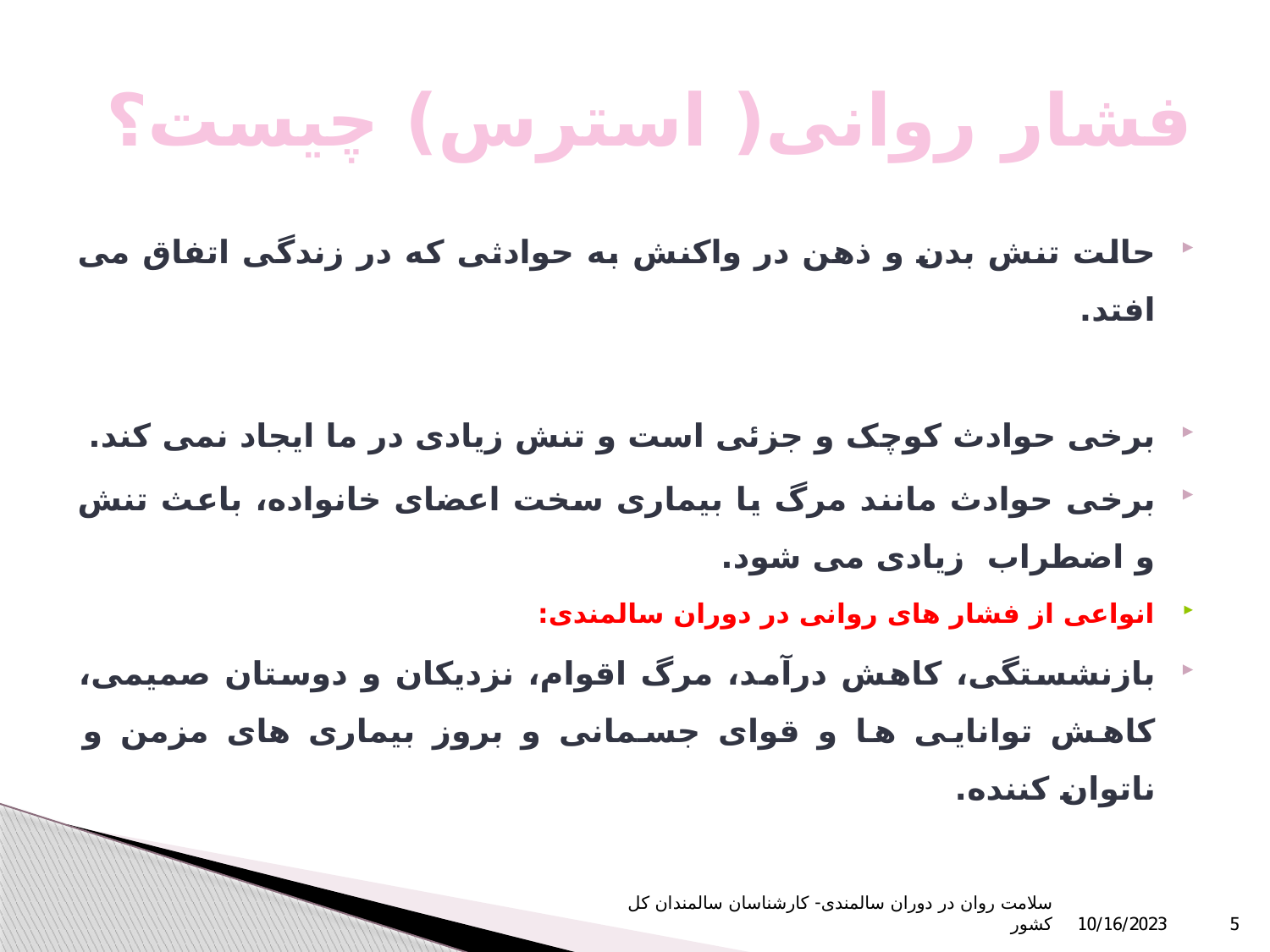

# فشار روانی( استرس) چیست؟
حالت تنش بدن و ذهن در واکنش به حوادثی که در زندگی اتفاق می افتد.

برخی حوادث کوچک و جزئی است و تنش زیادی در ما ایجاد نمی کند.
برخی حوادث مانند مرگ یا بیماری سخت اعضای خانواده، باعث تنش و اضطراب  زیادی می شود.
انواعی از فشار های روانی در دوران سالمندی:
بازنشستگی، کاهش درآمد، مرگ اقوام، نزدیکان و دوستان صمیمی، کاهش توانایی ها و قوای جسمانی و بروز بیماری های مزمن و ناتوان کننده.
سلامت روان در دوران سالمندی- کارشناسان سالمندان کل کشور
10/16/2023
5